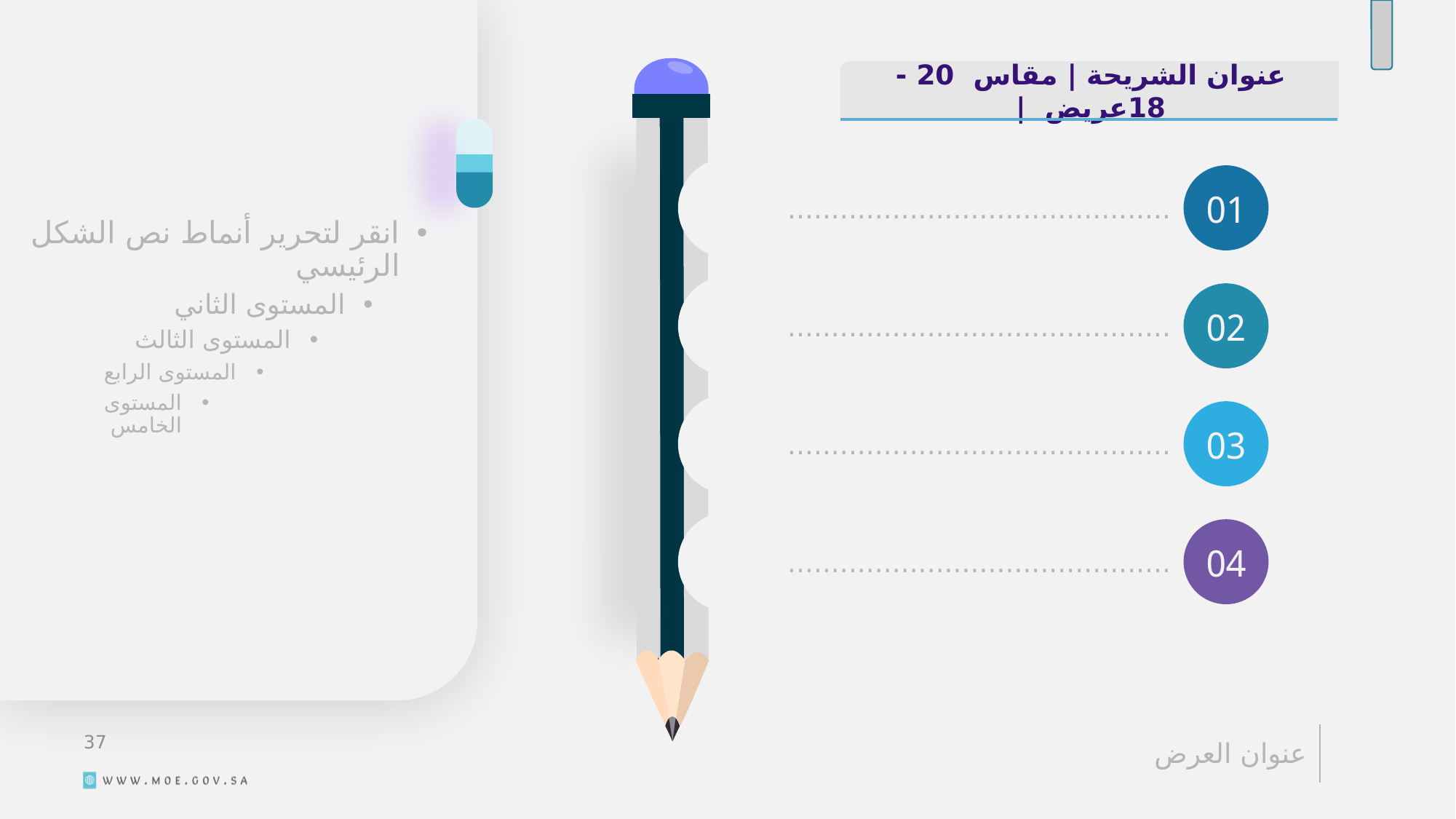

عنوان الشريحة | مقاس  20 - 18عريض  |

............................................

01
انقر لتحرير أنماط نص الشكل الرئيسي
المستوى الثاني
المستوى الثالث
المستوى الرابع
المستوى الخامس
............................................

02
............................................

03
............................................

04

37
عنوان العرض